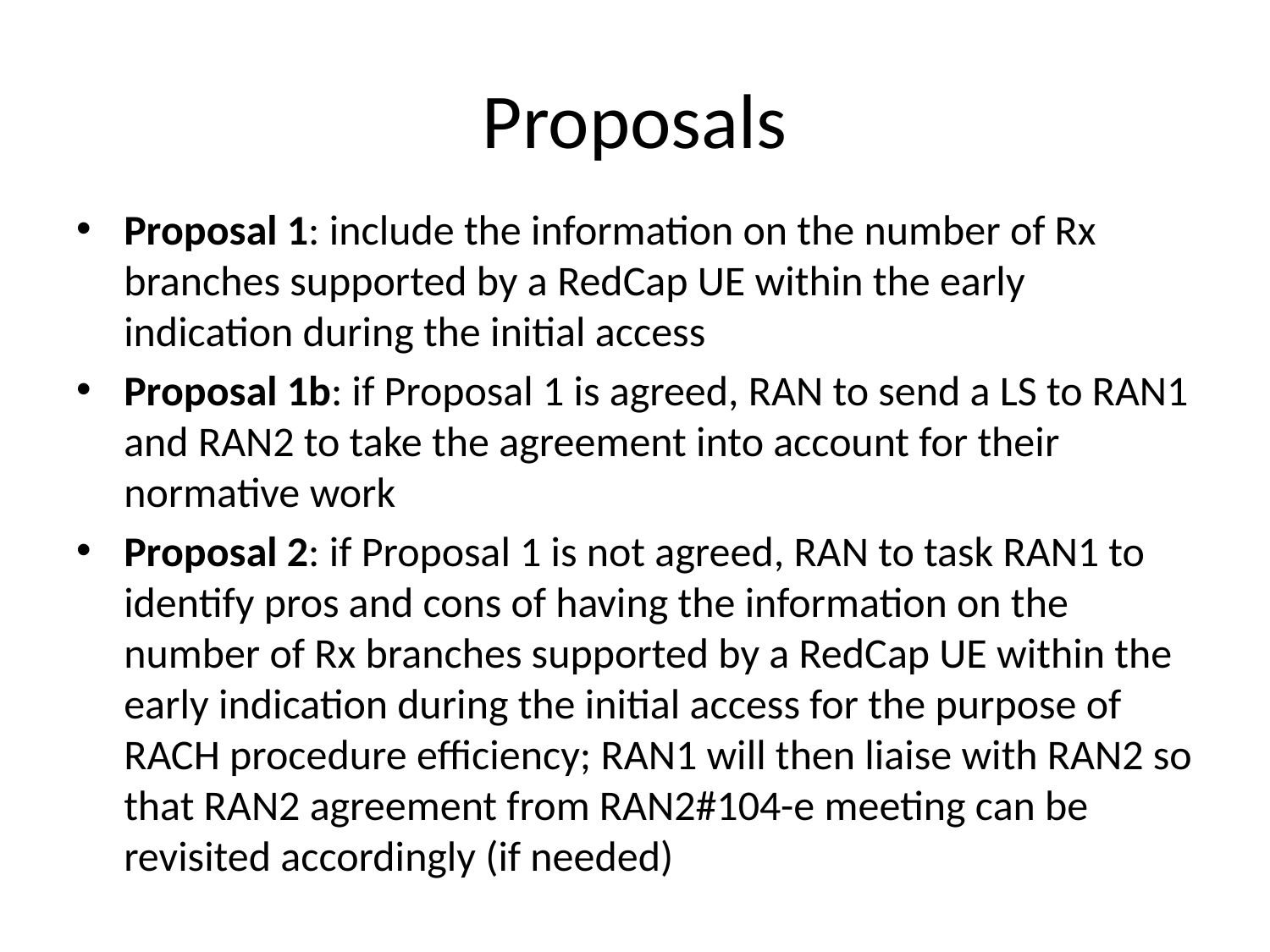

# Proposals
Proposal 1: include the information on the number of Rx branches supported by a RedCap UE within the early indication during the initial access
Proposal 1b: if Proposal 1 is agreed, RAN to send a LS to RAN1 and RAN2 to take the agreement into account for their normative work
Proposal 2: if Proposal 1 is not agreed, RAN to task RAN1 to identify pros and cons of having the information on the number of Rx branches supported by a RedCap UE within the early indication during the initial access for the purpose of RACH procedure efficiency; RAN1 will then liaise with RAN2 so that RAN2 agreement from RAN2#104-e meeting can be revisited accordingly (if needed)